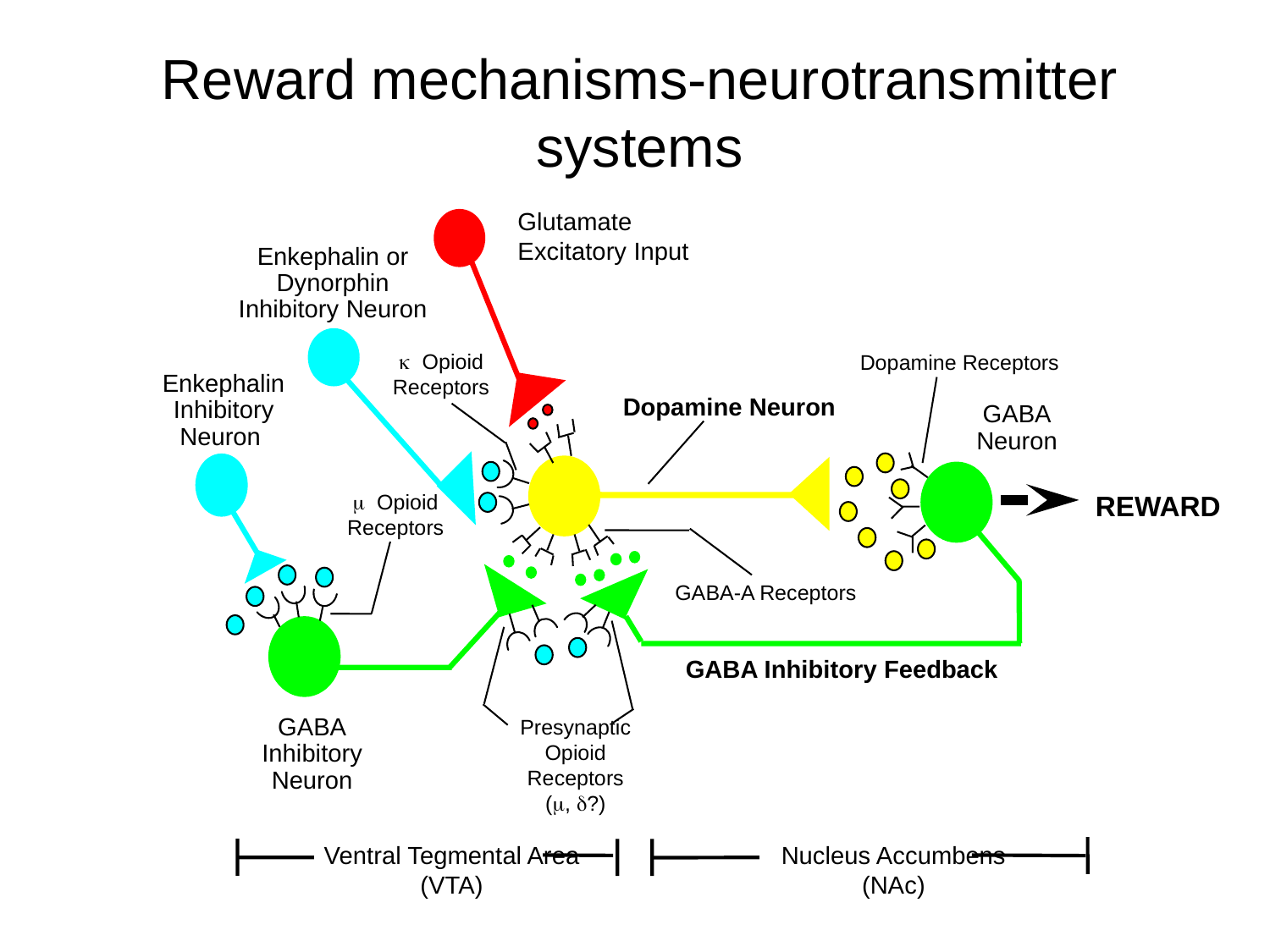

# Reward mechanisms-neurotransmitter systems
Glutamate
Excitatory Input

Enkephalin or
Dynorphin
Inhibitory Neuron

κ  Opioid
Receptors
Dopamine Receptors
Enkephalin
Inhibitory
Neuron

Dopamine Neuron
GABA
Neuron

REWARD
μ  Opioid
Receptors

GABA-A Receptors

GABA Inhibitory Feedback

Presynaptic
Opioid
Receptors
(μ, δ?)
GABA
Inhibitory
Neuron

Ventral Tegmental Area
(VTA)
Nucleus Accumbens
(NAc)